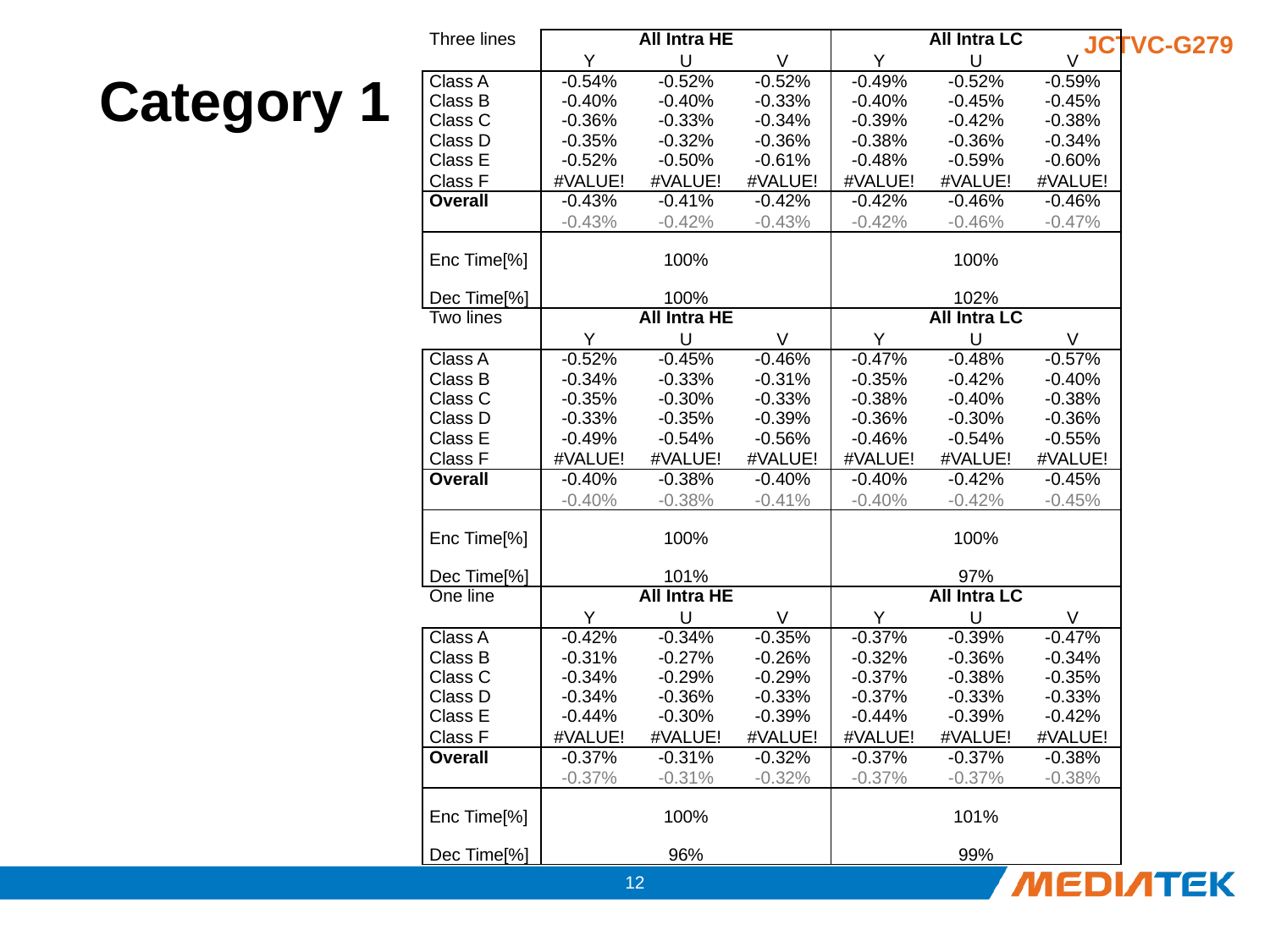

| Three lines | All Intra HE |  |  | All Intra LC |  |  |
| --- | --- | --- | --- | --- | --- | --- |
|  | Y | U | V | Y | U | V |
| Class A | -0.54% | -0.52% | -0.52% | -0.49% | -0.52% | -0.59% |
| Class B | -0.40% | -0.40% | -0.33% | -0.40% | -0.45% | -0.45% |
| Class C | -0.36% | -0.33% | -0.34% | -0.39% | -0.42% | -0.38% |
| Class D | -0.35% | -0.32% | -0.36% | -0.38% | -0.36% | -0.34% |
| Class E | -0.52% | -0.50% | -0.61% | -0.48% | -0.59% | -0.60% |
| Class F | #VALUE! | #VALUE! | #VALUE! | #VALUE! | #VALUE! | #VALUE! |
| Overall | -0.43% | -0.41% | -0.42% | -0.42% | -0.46% | -0.46% |
|  | -0.43% | -0.42% | -0.43% | -0.42% | -0.46% | -0.47% |
| Enc Time[%] | 100% |  |  | 100% |  |  |
| Dec Time[%] | 100% |  |  | 102% |  |  |
| Two lines | All Intra HE |  |  | All Intra LC |  |  |
|  | Y | U | V | Y | U | V |
| Class A | -0.52% | -0.45% | -0.46% | -0.47% | -0.48% | -0.57% |
| Class B | -0.34% | -0.33% | -0.31% | -0.35% | -0.42% | -0.40% |
| Class C | -0.35% | -0.30% | -0.33% | -0.38% | -0.40% | -0.38% |
| Class D | -0.33% | -0.35% | -0.39% | -0.36% | -0.30% | -0.36% |
| Class E | -0.49% | -0.54% | -0.56% | -0.46% | -0.54% | -0.55% |
| Class F | #VALUE! | #VALUE! | #VALUE! | #VALUE! | #VALUE! | #VALUE! |
| Overall | -0.40% | -0.38% | -0.40% | -0.40% | -0.42% | -0.45% |
|  | -0.40% | -0.38% | -0.41% | -0.40% | -0.42% | -0.45% |
| Enc Time[%] | 100% |  |  | 100% |  |  |
| Dec Time[%] | 101% |  |  | 97% |  |  |
| One line | All Intra HE |  |  | All Intra LC |  |  |
|  | Y | U | V | Y | U | V |
| Class A | -0.42% | -0.34% | -0.35% | -0.37% | -0.39% | -0.47% |
| Class B | -0.31% | -0.27% | -0.26% | -0.32% | -0.36% | -0.34% |
| Class C | -0.34% | -0.29% | -0.29% | -0.37% | -0.38% | -0.35% |
| Class D | -0.34% | -0.36% | -0.33% | -0.37% | -0.33% | -0.33% |
| Class E | -0.44% | -0.30% | -0.39% | -0.44% | -0.39% | -0.42% |
| Class F | #VALUE! | #VALUE! | #VALUE! | #VALUE! | #VALUE! | #VALUE! |
| Overall | -0.37% | -0.31% | -0.32% | -0.37% | -0.37% | -0.38% |
|  | -0.37% | -0.31% | -0.32% | -0.37% | -0.37% | -0.38% |
| Enc Time[%] | 100% |  |  | 101% |  |  |
| Dec Time[%] | 96% |  |  | 99% |  |  |
# Category 1
12